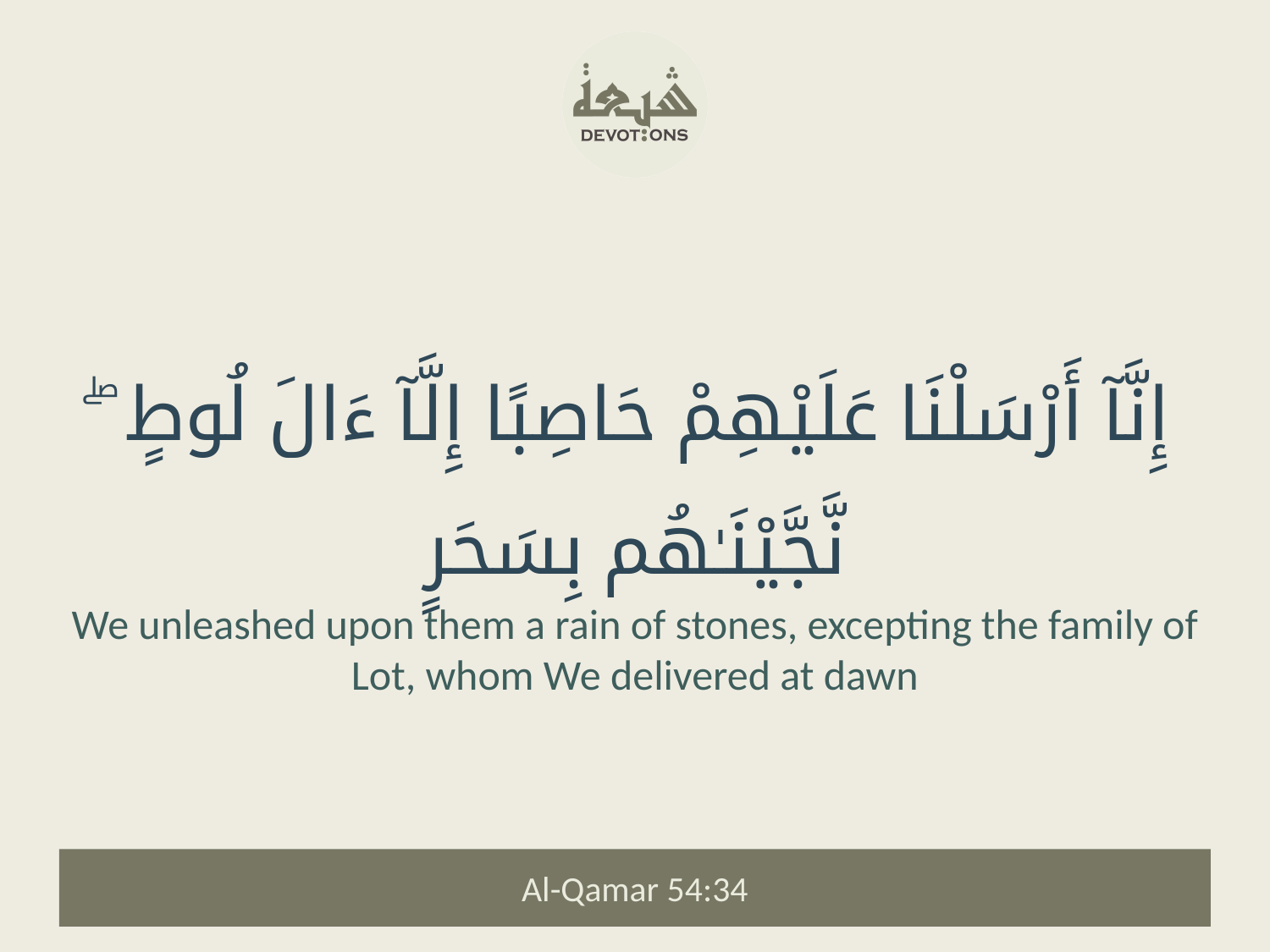

إِنَّآ أَرْسَلْنَا عَلَيْهِمْ حَاصِبًا إِلَّآ ءَالَ لُوطٍ ۖ نَّجَّيْنَـٰهُم بِسَحَرٍ
We unleashed upon them a rain of stones, excepting the family of Lot, whom We delivered at dawn
Al-Qamar 54:34